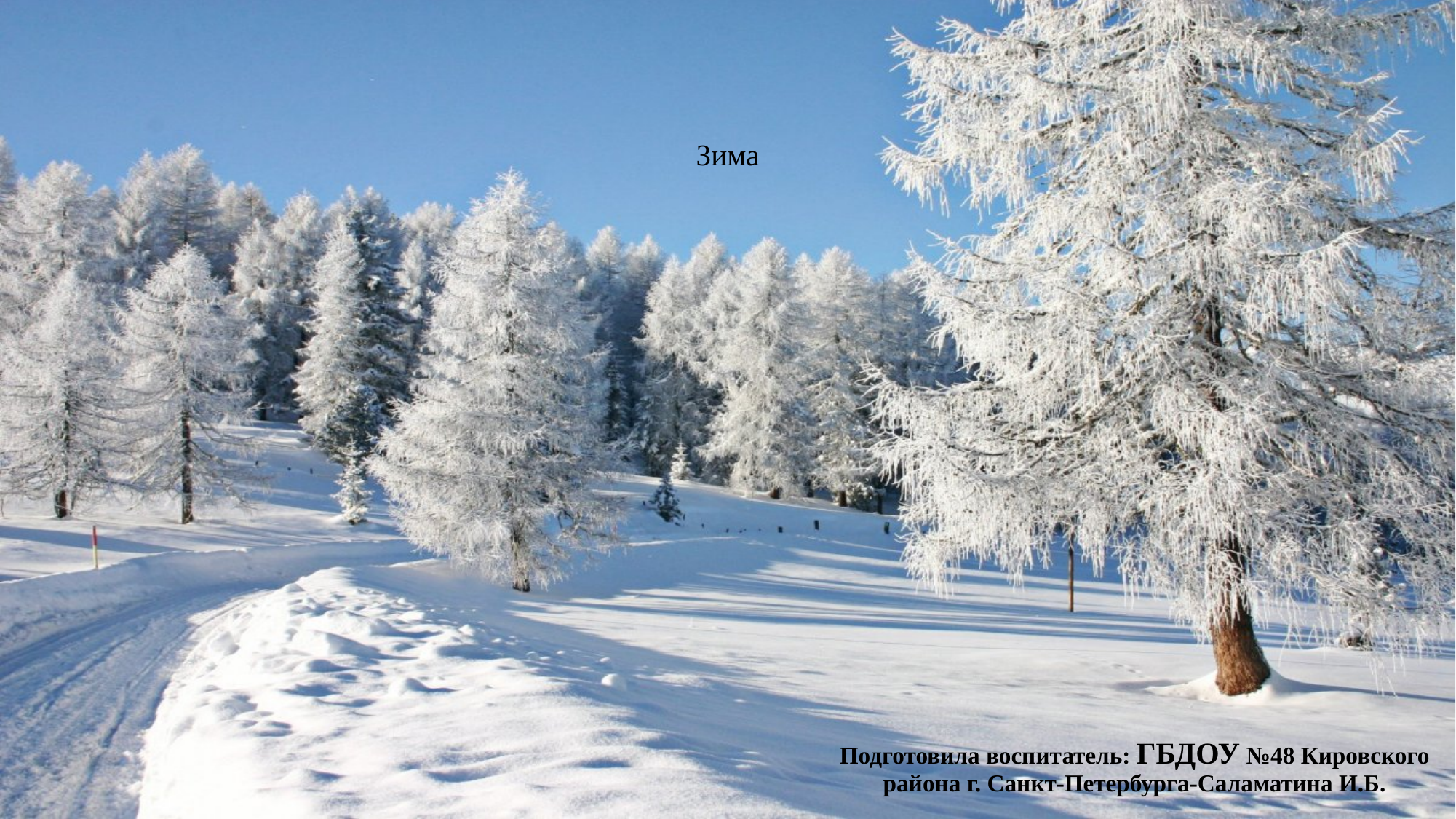

# Зима
Подготовила воспитатель: ГБДОУ №48 Кировского района г. Санкт-Петербурга-Саламатина И.Б.